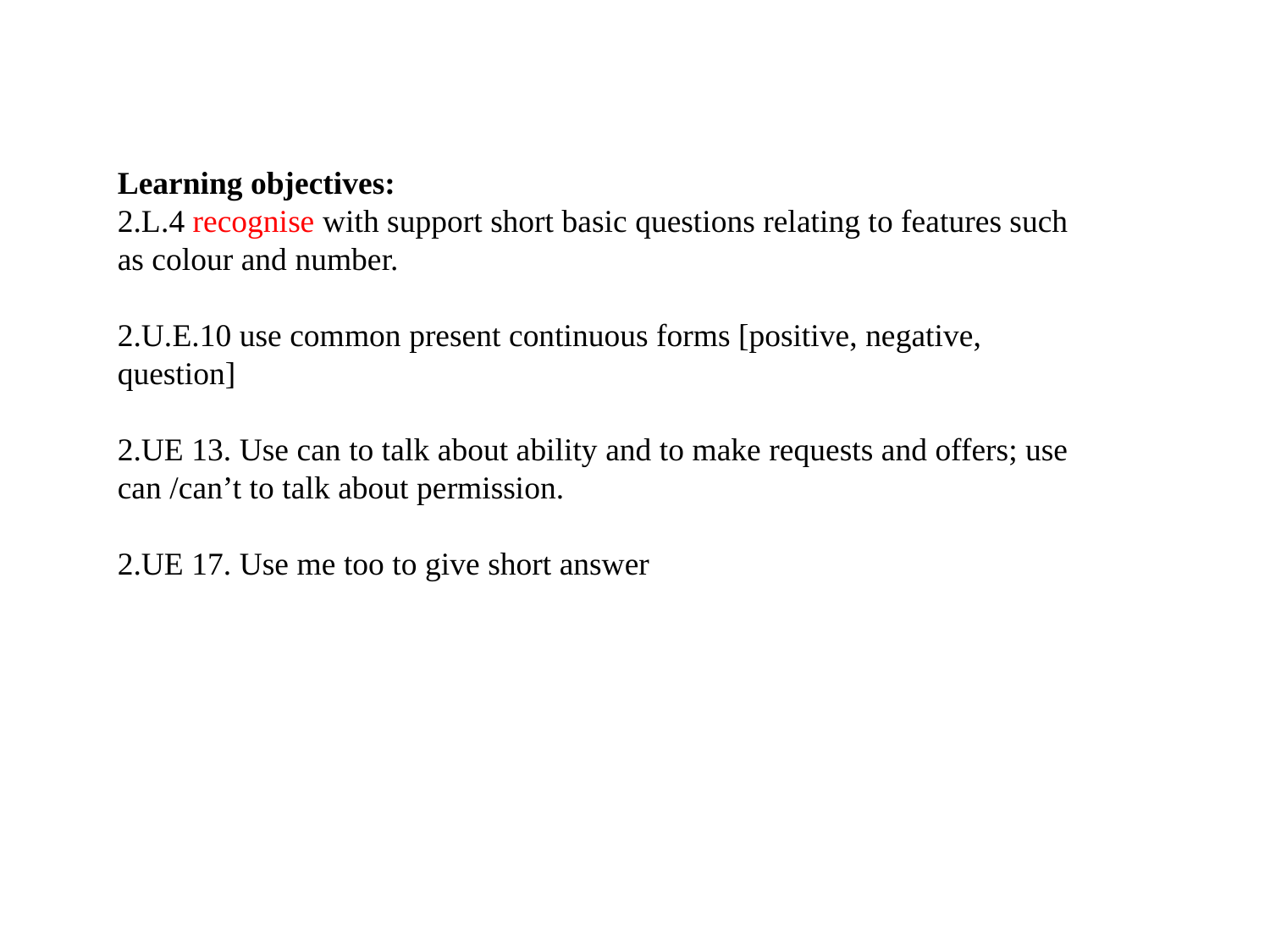

Learning objectives:
2.L.4 recognise with support short basic questions relating to features such as colour and number.

2.U.E.10 use common present continuous forms [positive, negative, question]

2.UE 13. Use can to talk about ability and to make requests and offers; use can /can’t to talk about permission.

2.UE 17. Use me too to give short answer